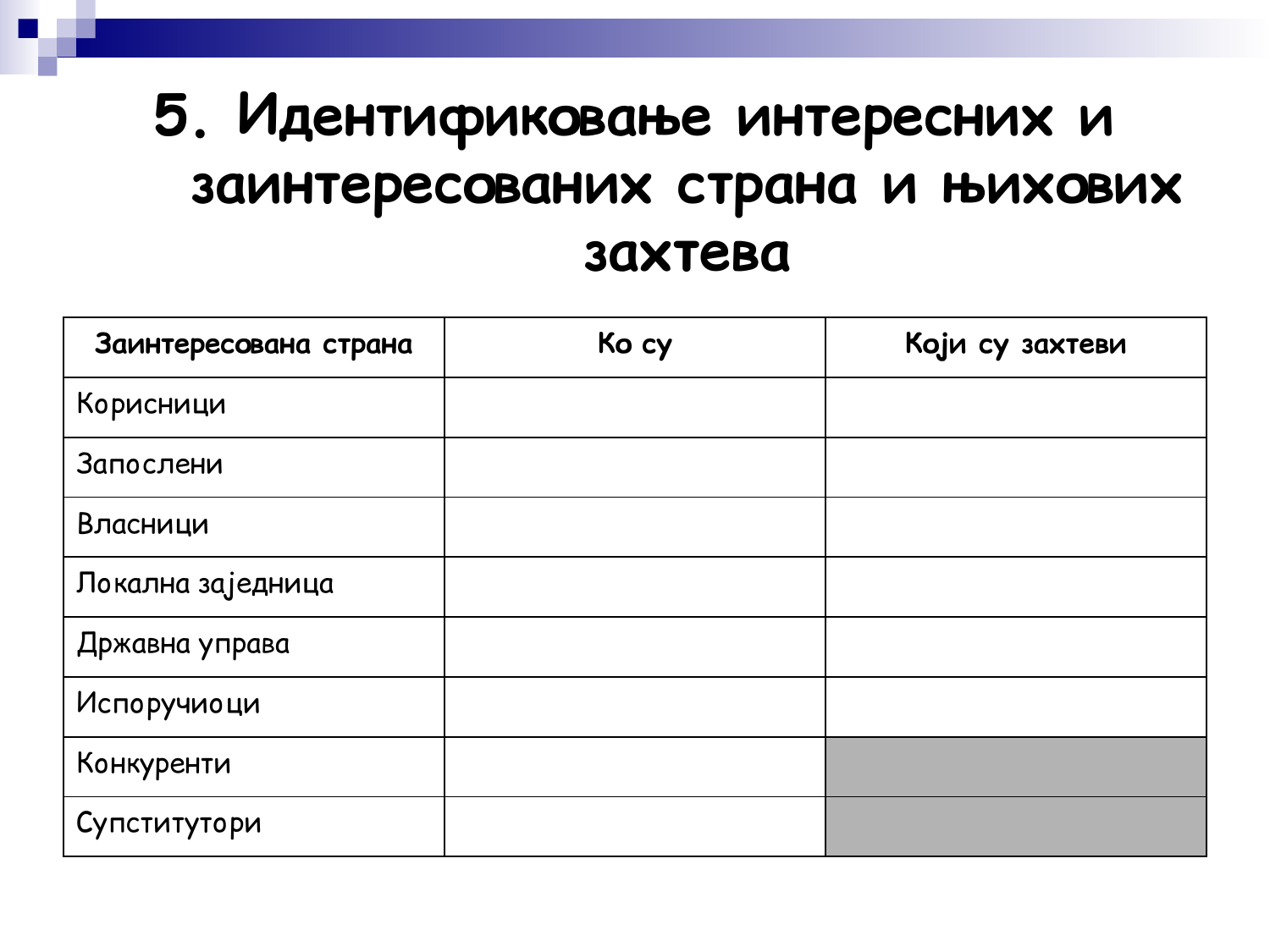

# 5. Идентификовање интересних и заинтересованих страна и њихових захтева
| Заинтересована страна | Ко су | Који су захтеви |
| --- | --- | --- |
| Корисници |  |  |
| Запослени |  |  |
| Власници |  |  |
| Локална заједница |  |  |
| Државна управа |  |  |
| Испоручиоци |  |  |
| Конкуренти |  |  |
| Супститутори |  |  |